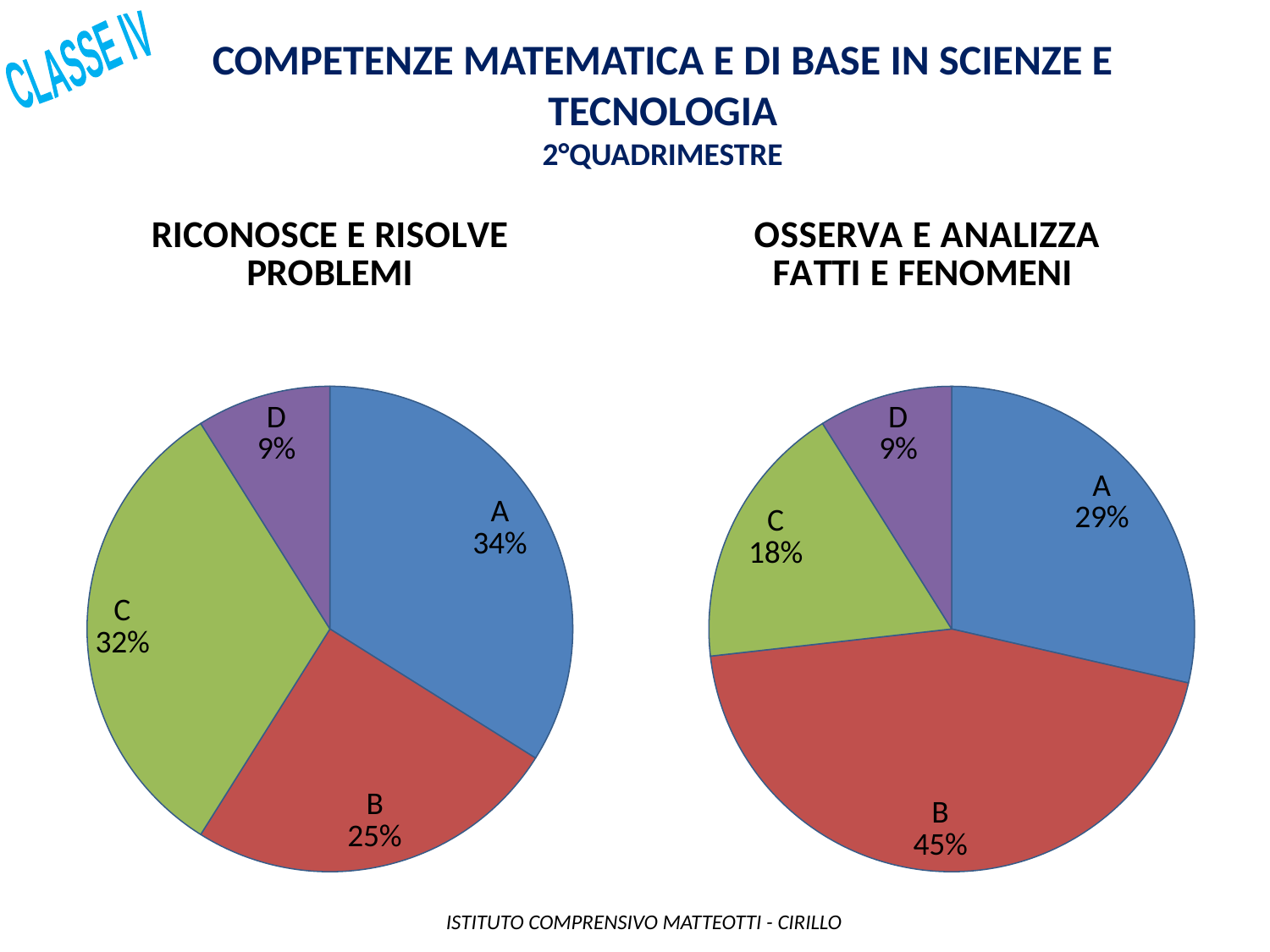

Competenze matematica e di base in scienze e tecnologia
2°QUADRIMESTRE
CLASSE IV

### Chart: RICONOSCE E RISOLVE PROBLEMI

| Category |  |
|---|---|
| A | 19.0 |
| B | 14.0 |
| C | 18.0 |
| D | 5.0 |

### Chart: OSSERVA E ANALIZZA FATTI E FENOMENI

| Category |  |
|---|---|
| A | 16.0 |
| B | 25.0 |
| C | 10.0 |
| D | 5.0 |
 ISTITUTO COMPRENSIVO MATTEOTTI - CIRILLO